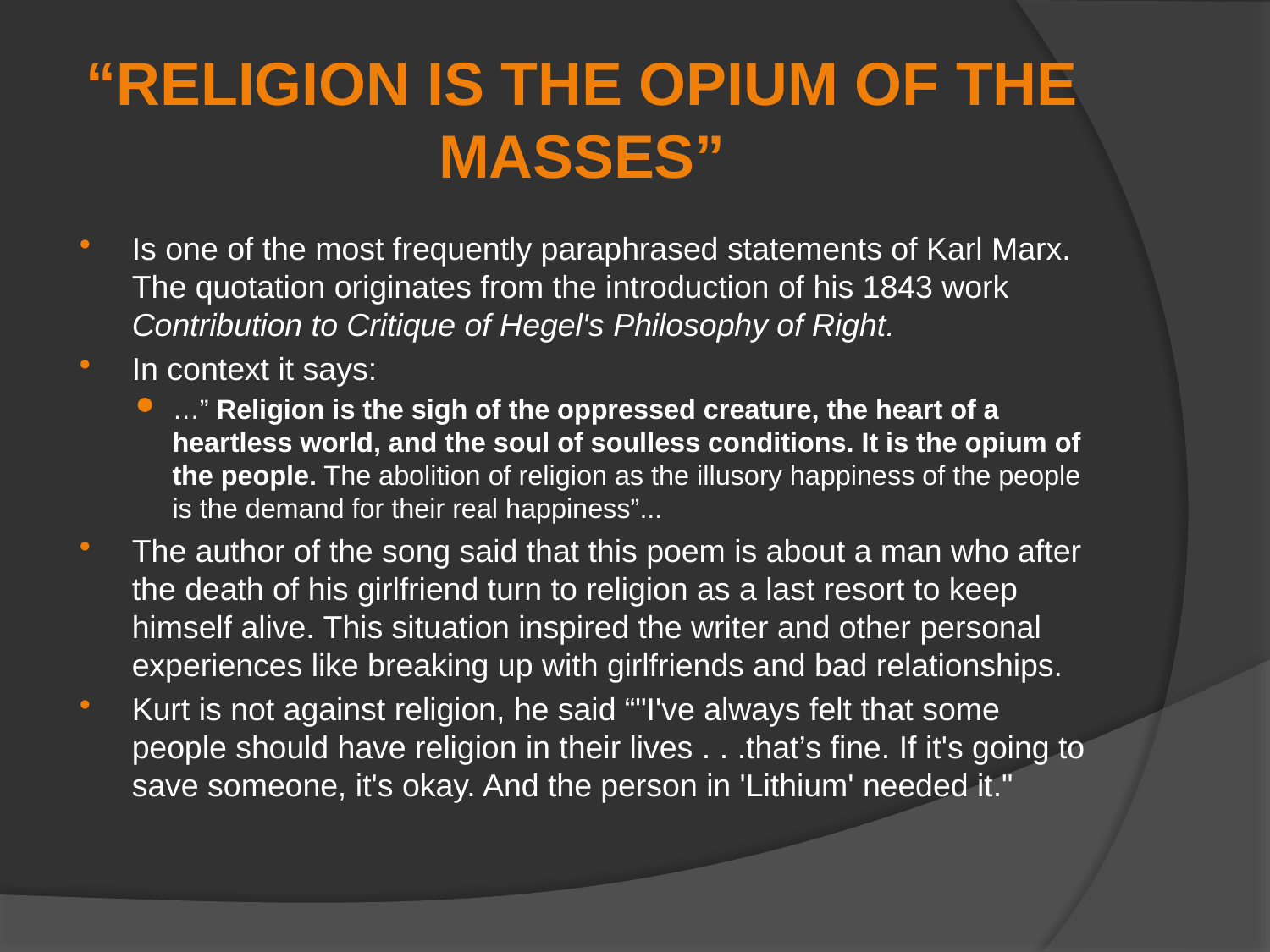

# “Religion is the Opium of the Masses”
Is one of the most frequently paraphrased statements of Karl Marx. The quotation originates from the introduction of his 1843 work Contribution to Critique of Hegel's Philosophy of Right.
In context it says:
…” Religion is the sigh of the oppressed creature, the heart of a heartless world, and the soul of soulless conditions. It is the opium of the people. The abolition of religion as the illusory happiness of the people is the demand for their real happiness”...
The author of the song said that this poem is about a man who after the death of his girlfriend turn to religion as a last resort to keep himself alive. This situation inspired the writer and other personal experiences like breaking up with girlfriends and bad relationships.
Kurt is not against religion, he said “"I've always felt that some people should have religion in their lives . . .that’s fine. If it's going to save someone, it's okay. And the person in 'Lithium' needed it."